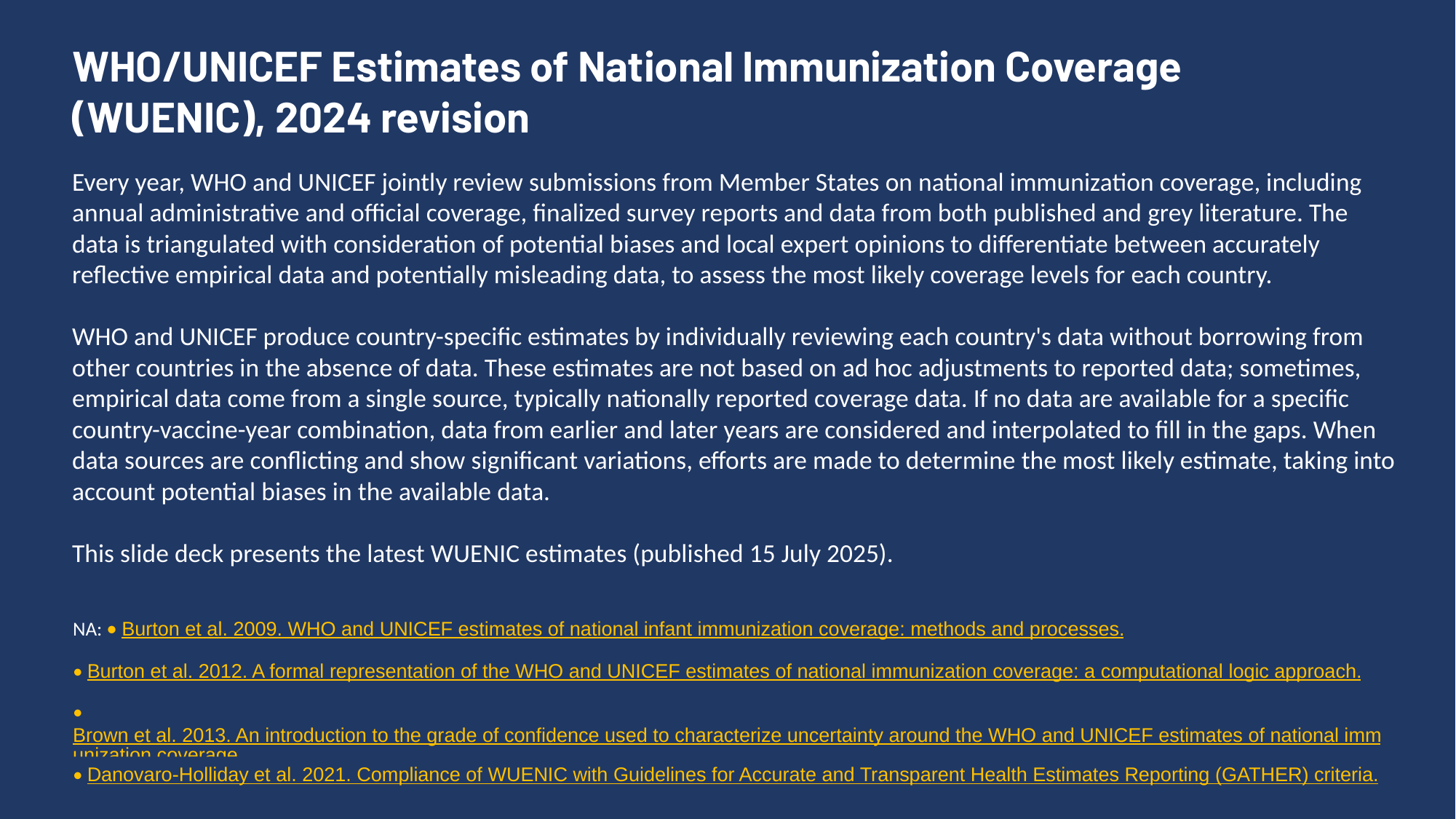

# NA: • Burton et al. 2009. WHO and UNICEF estimates of national infant immunization coverage: methods and processes.
• Burton et al. 2012. A formal representation of the WHO and UNICEF estimates of national immunization coverage: a computational logic approach.
• Brown et al. 2013. An introduction to the grade of confidence used to characterize uncertainty around the WHO and UNICEF estimates of national immunization coverage.
• Danovaro-Holliday et al. 2021. Compliance of WUENIC with Guidelines for Accurate and Transparent Health Estimates Reporting (GATHER) criteria.